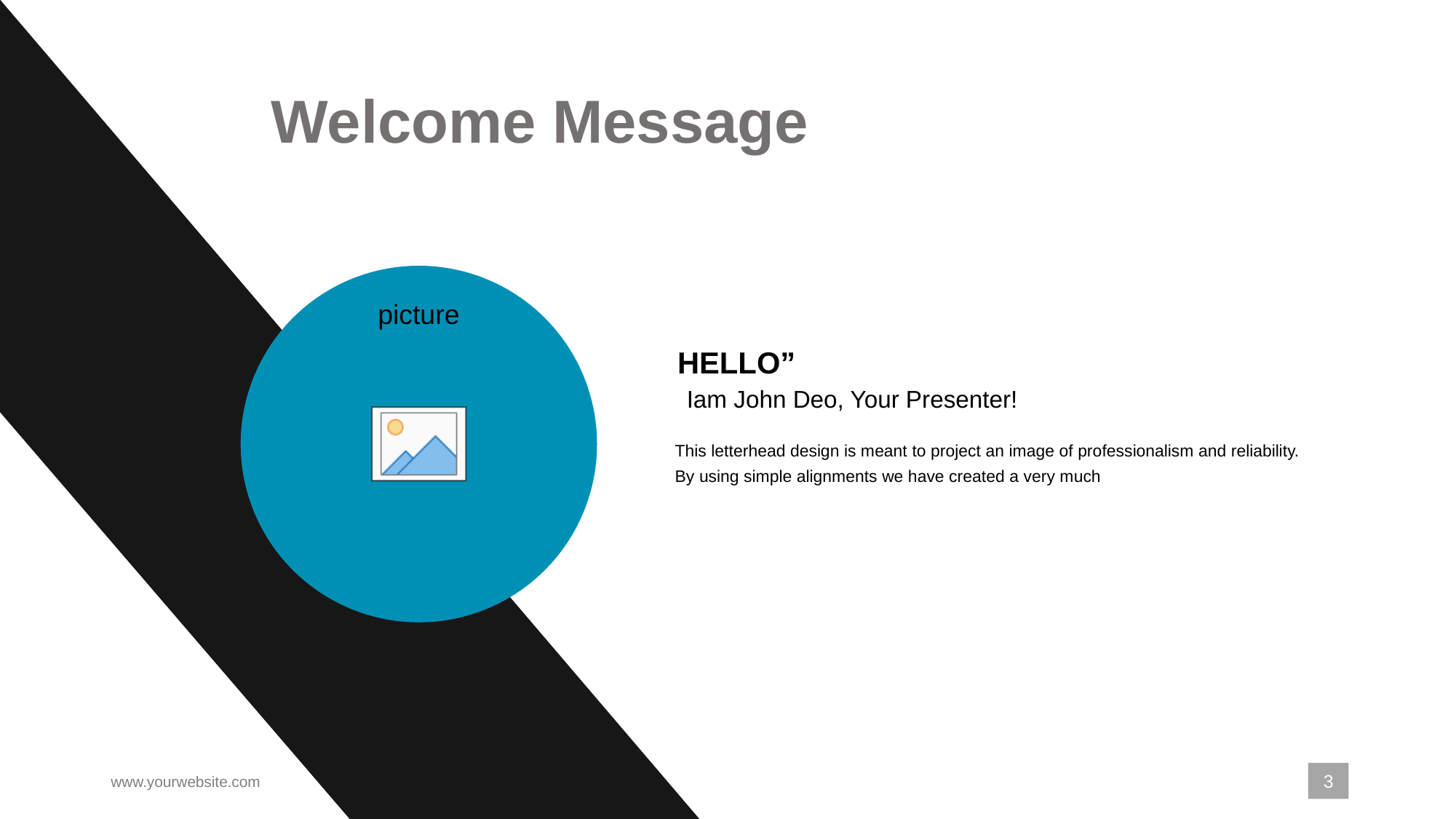

Welcome Message

HELLO”
Iam John Deo, Your Presenter!
This letterhead design is meant to project an image of professionalism and reliability. By using simple alignments we have created a very much
3
www.yourwebsite.com